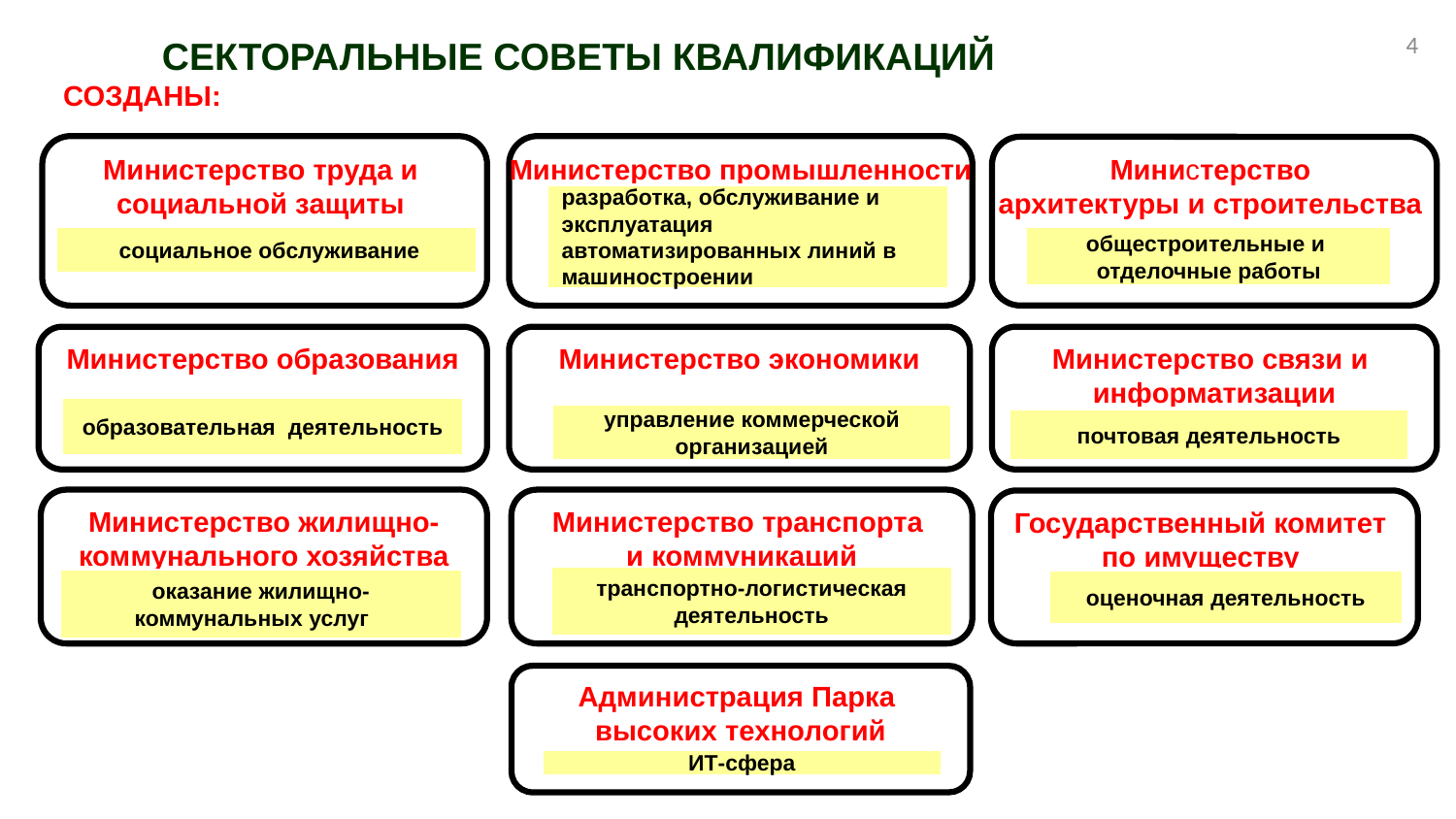

4
# СЕКТОРАЛЬНЫЕ СОВЕТЫ КВАЛИФИКАЦИЙ СОЗДАНЫ:
Министерство труда и
социальной защиты
 Министерство промышленности
Министерство
архитектуры и строительства
разработка, обслуживание и эксплуатация автоматизированных линий в машиностроении
 социальное обслуживание
общестроительные и
отделочные работы
Министерство образования
Министерство экономики
Министерство связи и
информатизации
образовательная  деятельность
управление коммерческой организацией
почтовая деятельность
Министерство жилищно-
коммунального хозяйства
Министерство транспорта
и коммуникаций
Государственный комитет
по имуществу
транспортно-логистическая деятельность
оказание жилищно-коммунальных услуг
оценочная деятельность
Администрация Парка
высоких технологий
ИТ-сфера